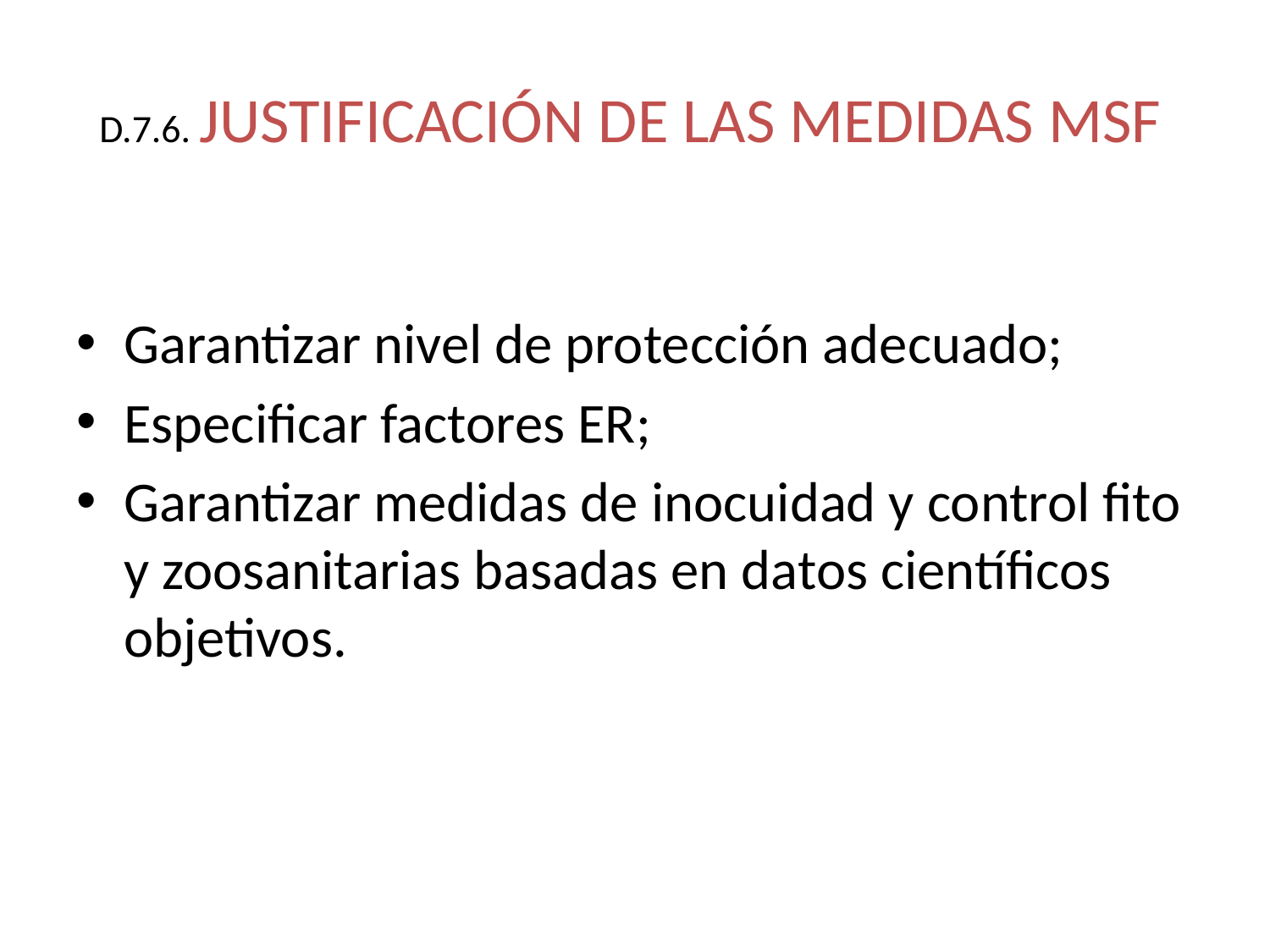

# D.7.6. JUSTIFICACIÓN DE LAS MEDIDAS MSF

Garantizar nivel de protección adecuado;
Especificar factores ER;
Garantizar medidas de inocuidad y control fito y zoosanitarias basadas en datos científicos objetivos.